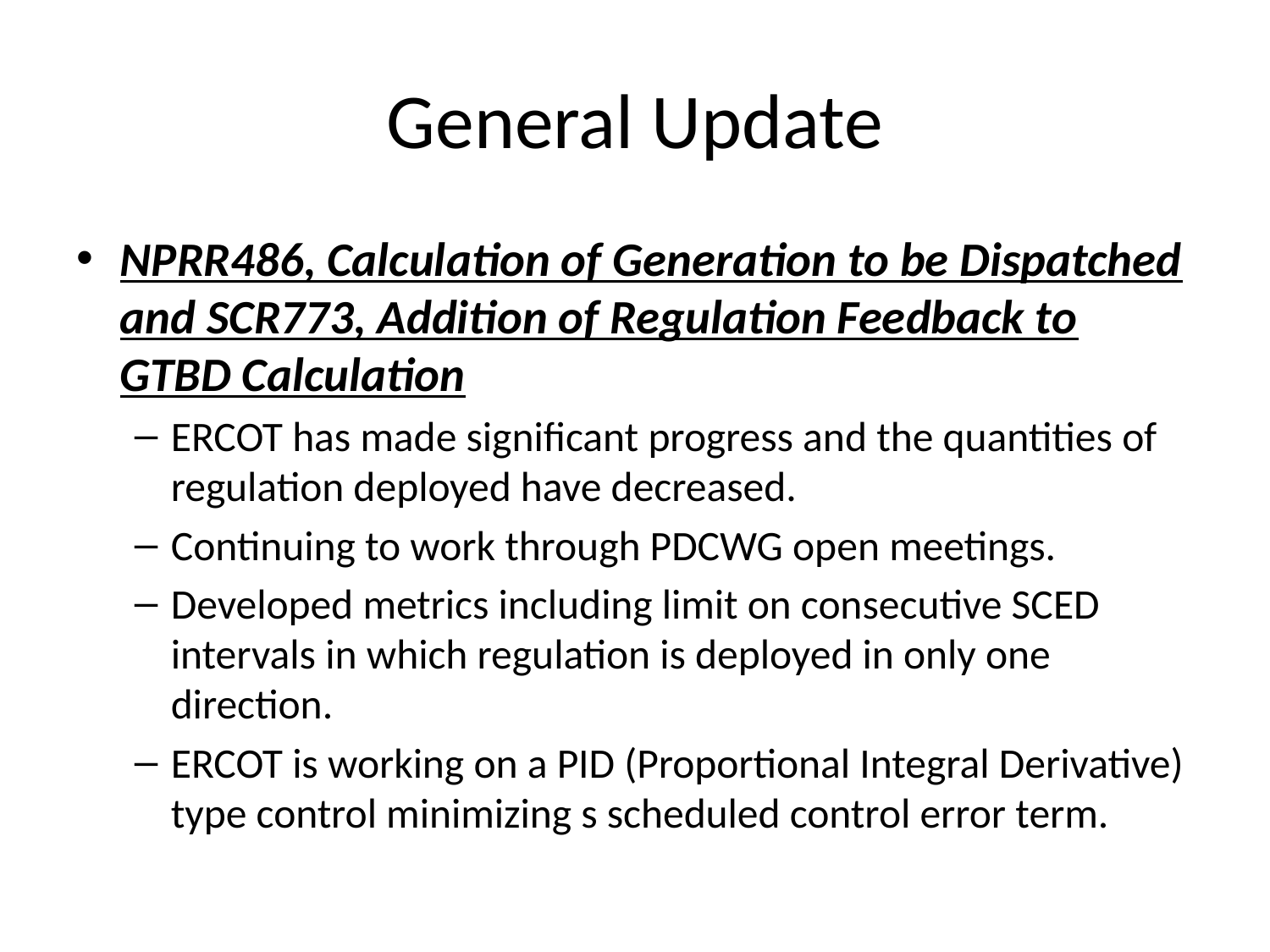

# General Update
NPRR486, Calculation of Generation to be Dispatched and SCR773, Addition of Regulation Feedback to GTBD Calculation
ERCOT has made significant progress and the quantities of regulation deployed have decreased.
Continuing to work through PDCWG open meetings.
Developed metrics including limit on consecutive SCED intervals in which regulation is deployed in only one direction.
ERCOT is working on a PID (Proportional Integral Derivative) type control minimizing s scheduled control error term.